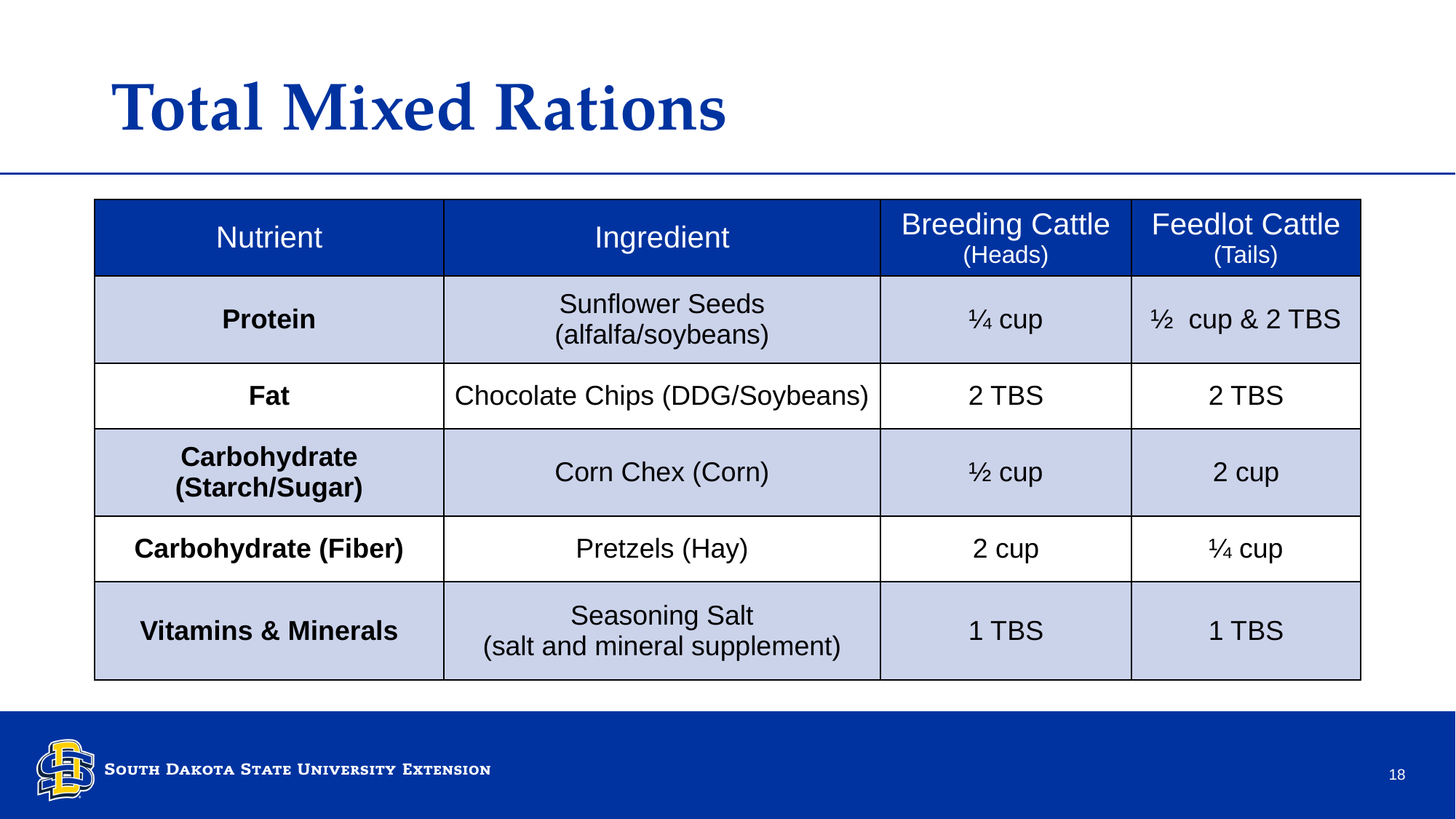

# Total Mixed Rations
| Nutrient | Ingredient | Breeding Cattle (Heads) | Feedlot Cattle (Tails) |
| --- | --- | --- | --- |
| Protein | Sunflower Seeds (alfalfa/soybeans) | ¼ cup | ½ cup & 2 TBS |
| Fat | Chocolate Chips (DDG/Soybeans) | 2 TBS | 2 TBS |
| Carbohydrate (Starch/Sugar) | Corn Chex (Corn) | ½ cup | 2 cup |
| Carbohydrate (Fiber) | Pretzels (Hay) | 2 cup | ¼ cup |
| Vitamins & Minerals | Seasoning Salt (salt and mineral supplement) | 1 TBS | 1 TBS |